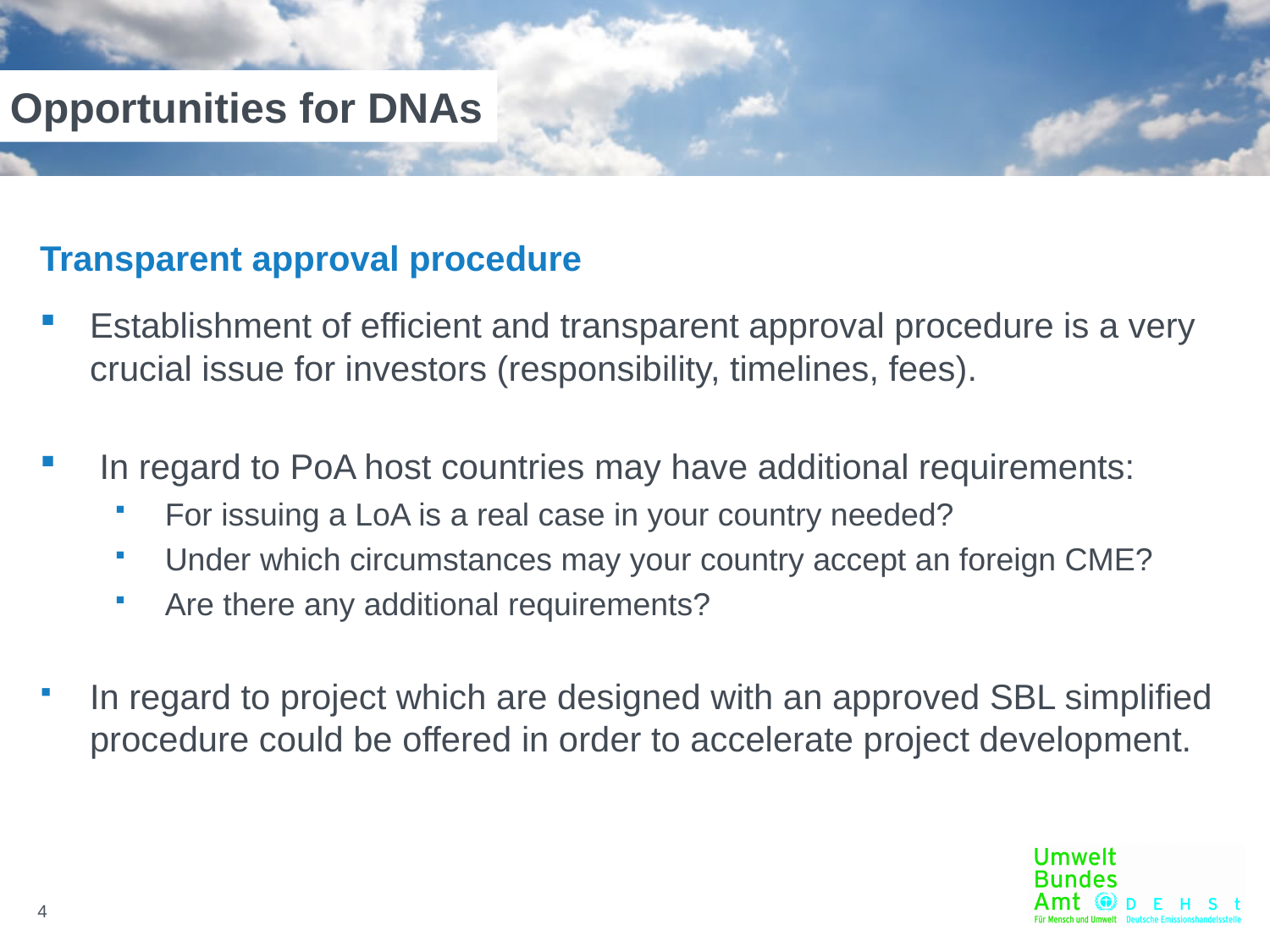

# Opportunities for DNAs
Transparent approval procedure
Establishment of efficient and transparent approval procedure is a very crucial issue for investors (responsibility, timelines, fees).

 In regard to PoA host countries may have additional requirements:
For issuing a LoA is a real case in your country needed?
Under which circumstances may your country accept an foreign CME?
Are there any additional requirements?

In regard to project which are designed with an approved SBL simplified procedure could be offered in order to accelerate project development.

4